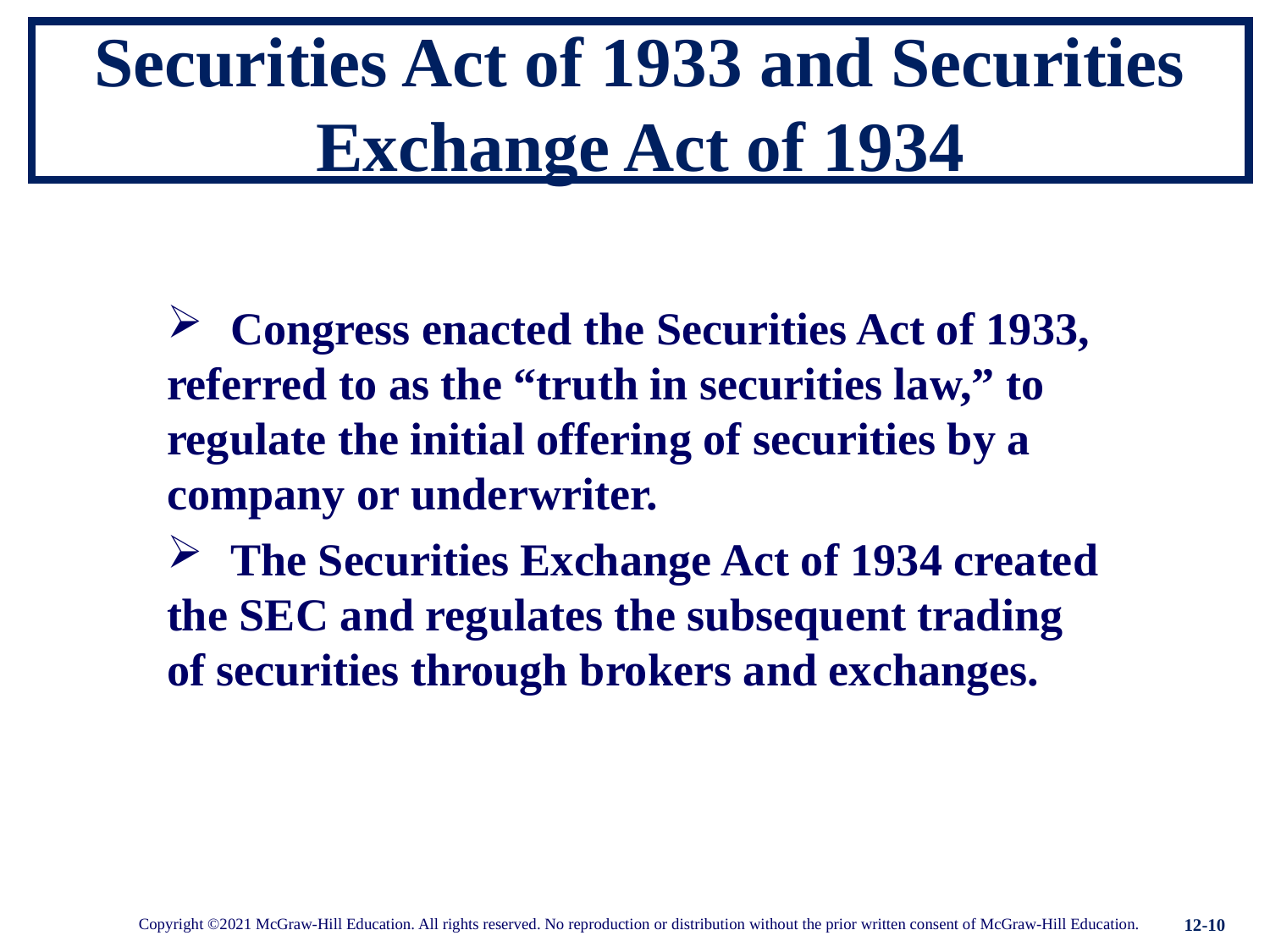

# Securities Act of 1933 and Securities Exchange Act of 1934
Congress enacted the Securities Act of 1933,
referred to as the “truth in securities law,” to
regulate the initial offering of securities by a
company or underwriter.
The Securities Exchange Act of 1934 created
the SEC and regulates the subsequent trading
of securities through brokers and exchanges.

12-10
Copyright ©2021 McGraw-Hill Education. All rights reserved. No reproduction or distribution without the prior written consent of McGraw-Hill Education.